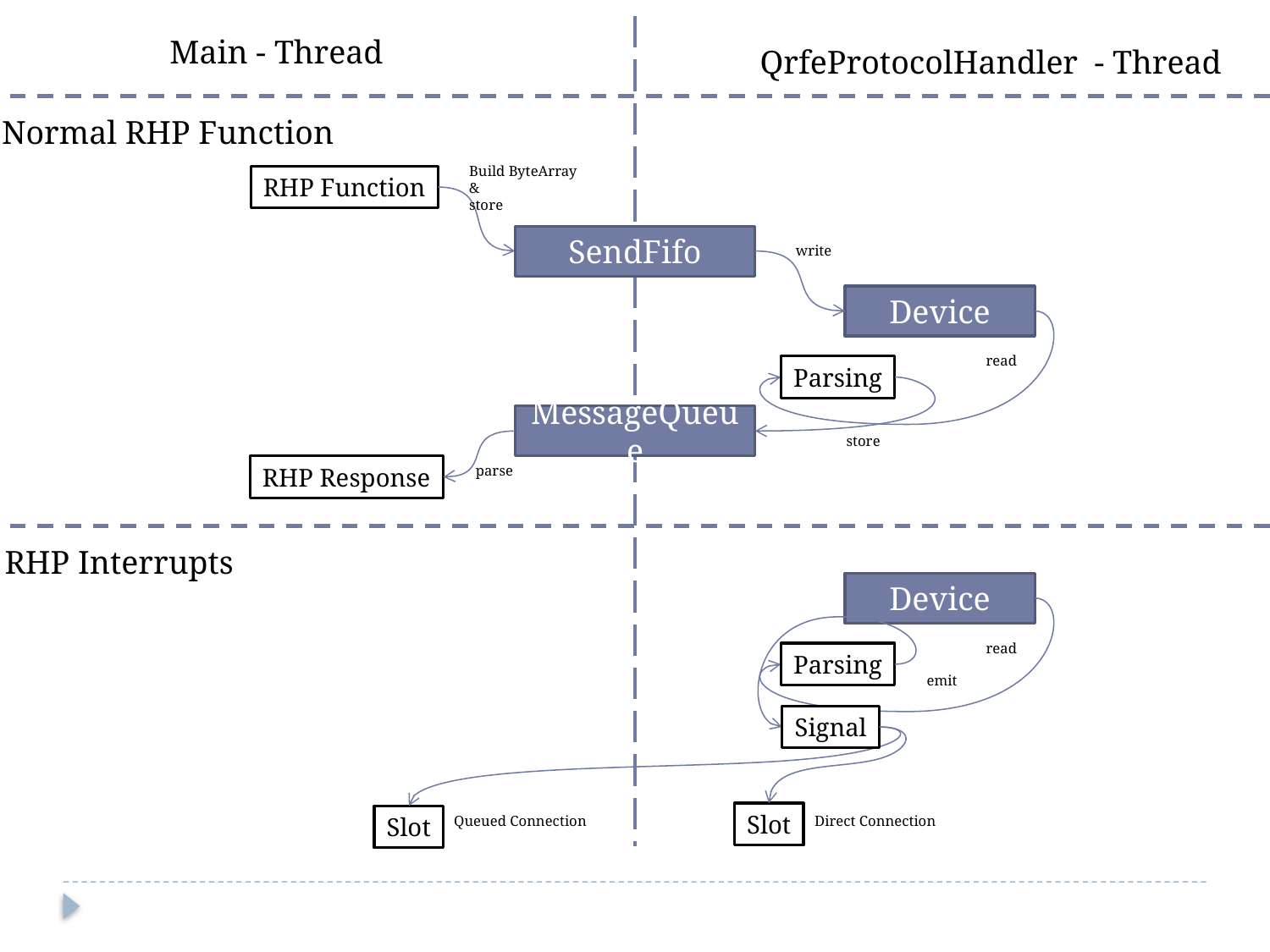

Main - Thread
QrfeProtocolHandler  - Thread
Normal RHP Function
Build ByteArray
&
store
RHP Function
SendFifo
write
Device
read
Parsing
MessageQueue
store
RHP Response
parse
RHP Interrupts
Device
read
Parsing
emit
Signal
Slot
Slot
Queued Connection
Direct Connection